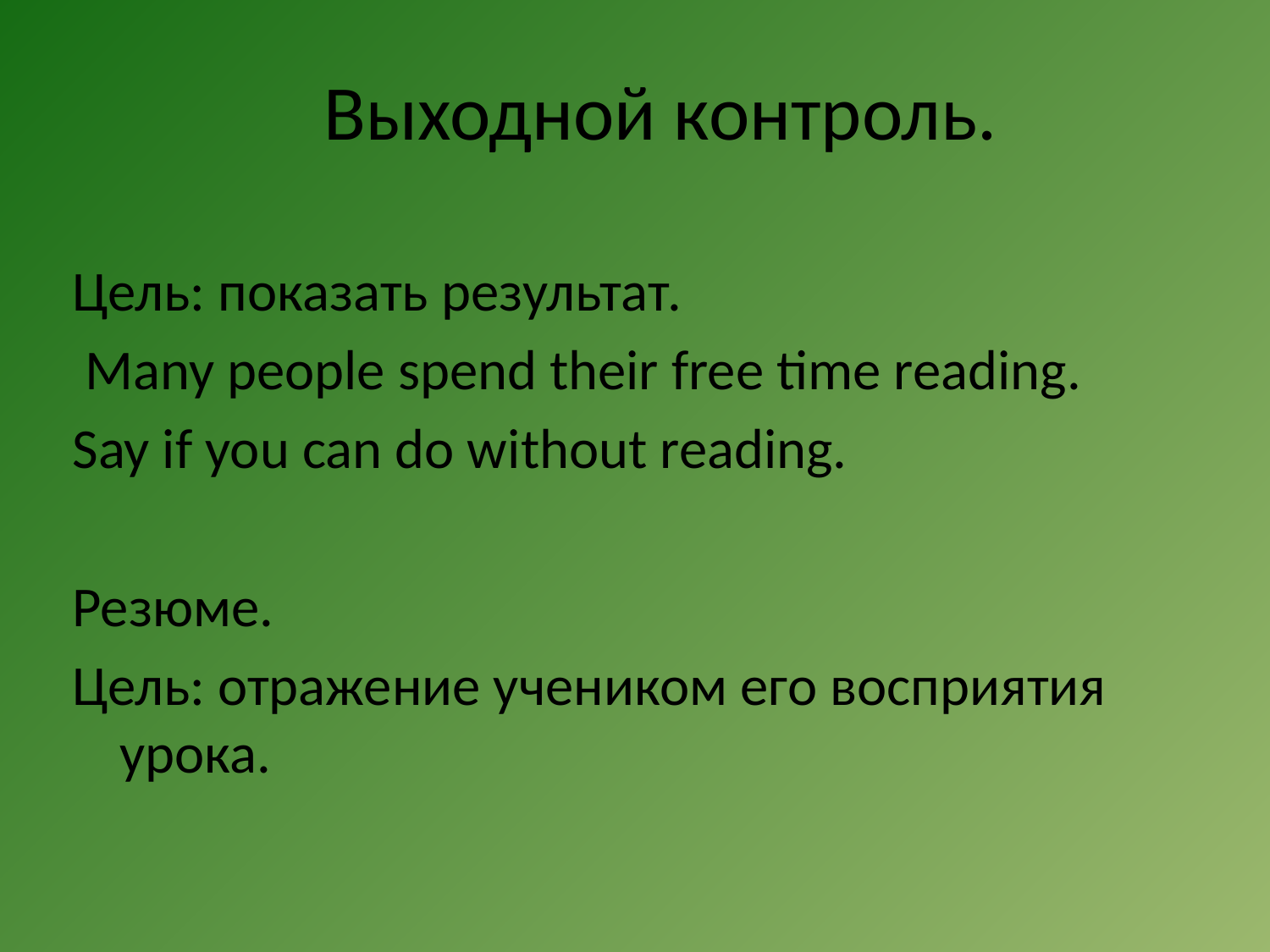

# Выходной контроль.
Цель: показать результат.
 Many people spend their free time reading.
Say if you can do without reading.

Резюме.
Цель: отражение учеником его восприятия урока.